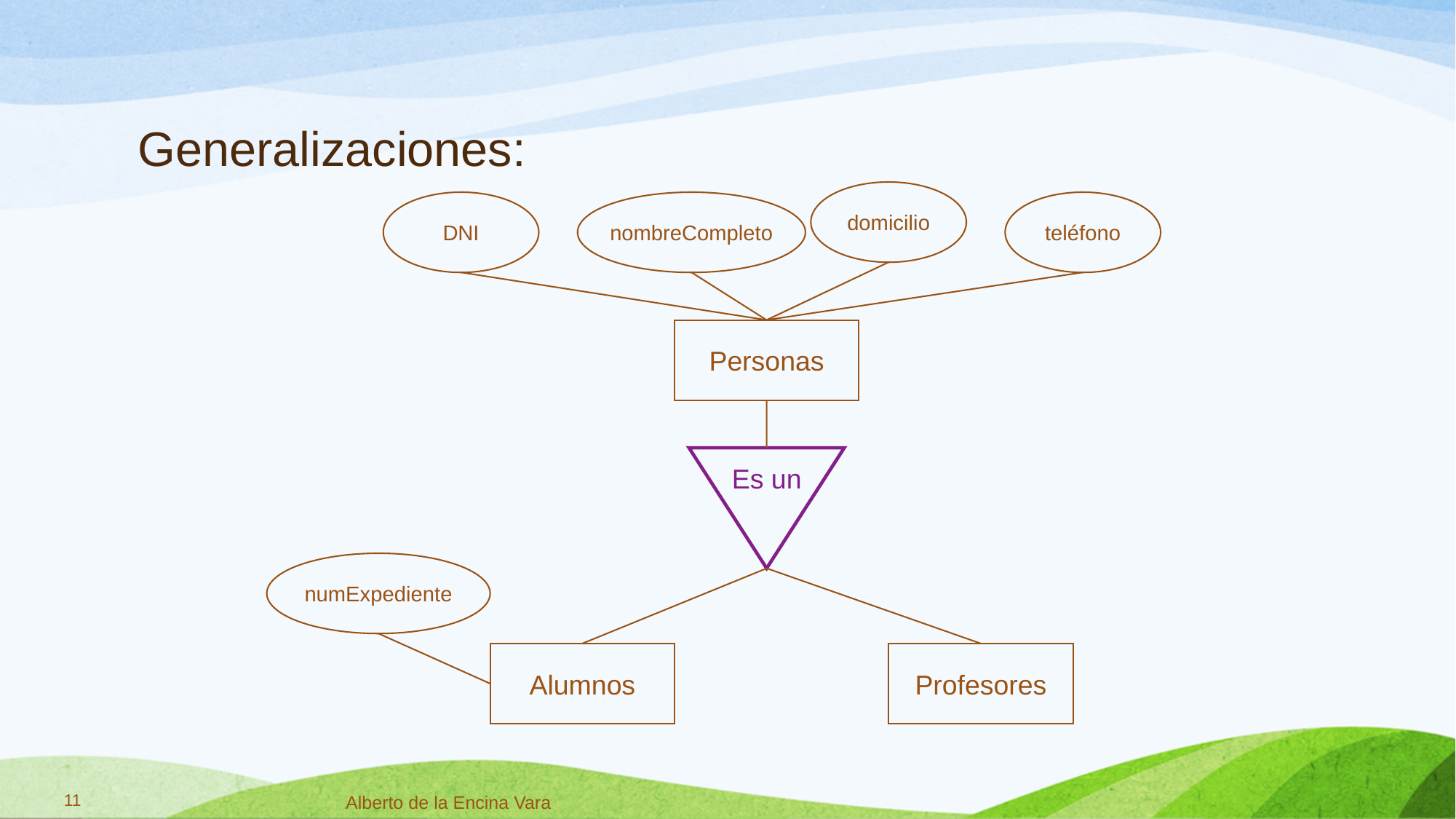

# Generalizaciones:
domicilio
DNI
nombreCompleto
teléfono
Personas
Es un
numExpediente
Alumnos
Profesores
11
Alberto de la Encina Vara